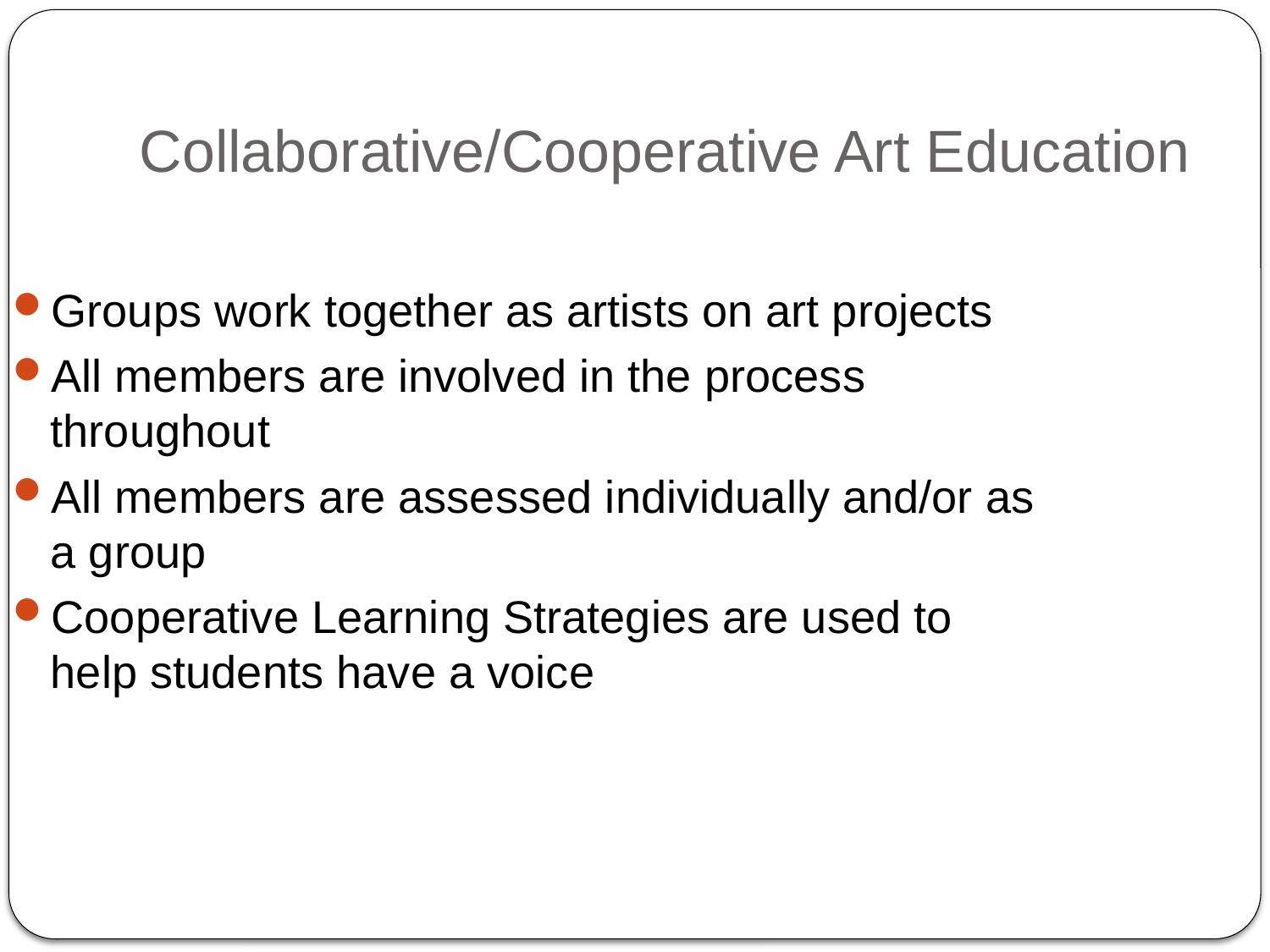

# Collaborative/Cooperative Art Education
Groups work together as artists on art projects
All members are involved in the process throughout
All members are assessed individually and/or as a group
Cooperative Learning Strategies are used to help students have a voice